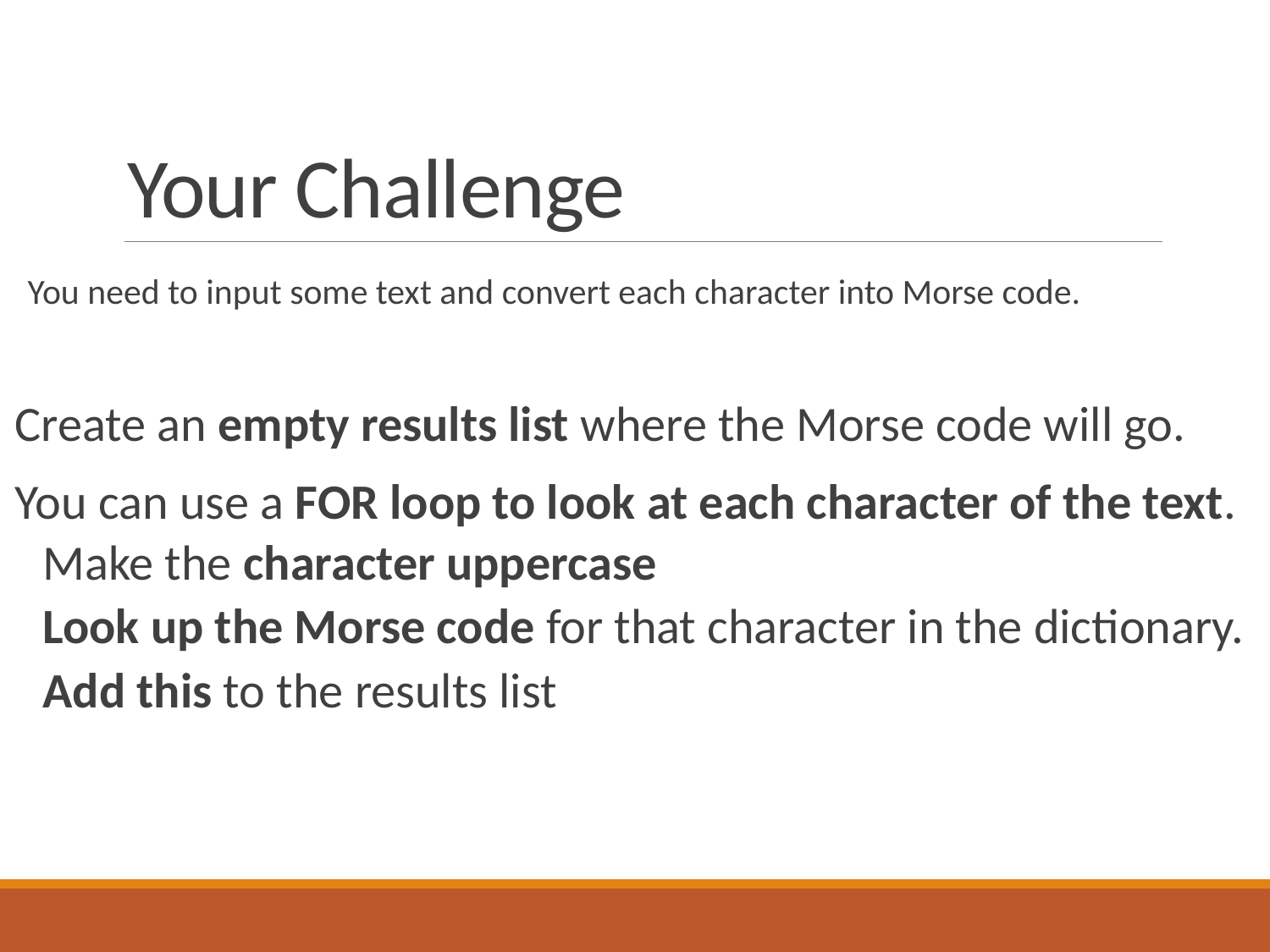

# Your Challenge
You need to input some text and convert each character into Morse code.

Create an empty results list where the Morse code will go.
You can use a FOR loop to look at each character of the text.
Make the character uppercase
Look up the Morse code for that character in the dictionary.
Add this to the results list